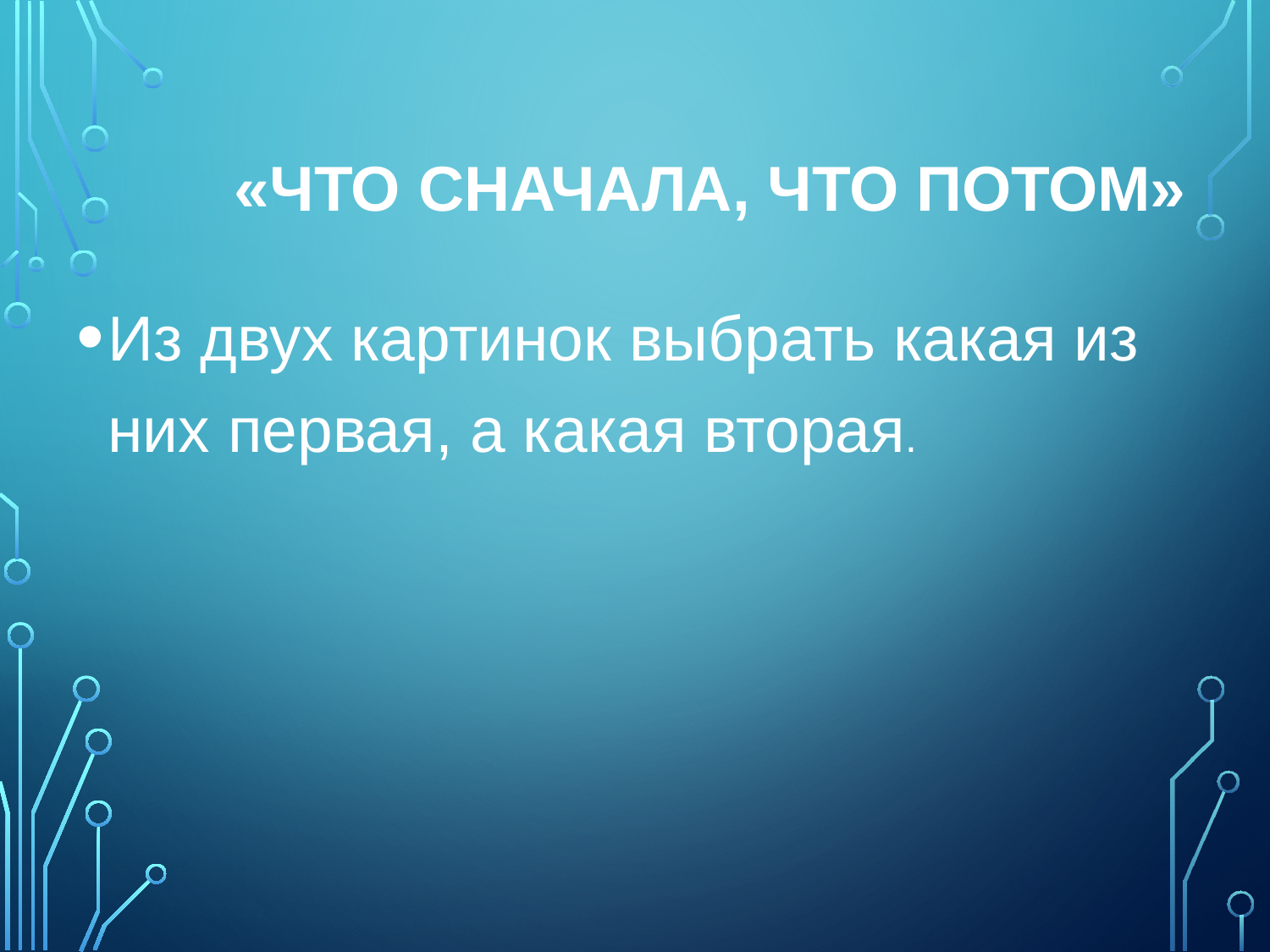

# «Что сначала, что потом»
Из двух картинок выбрать какая из них первая, а какая вторая.